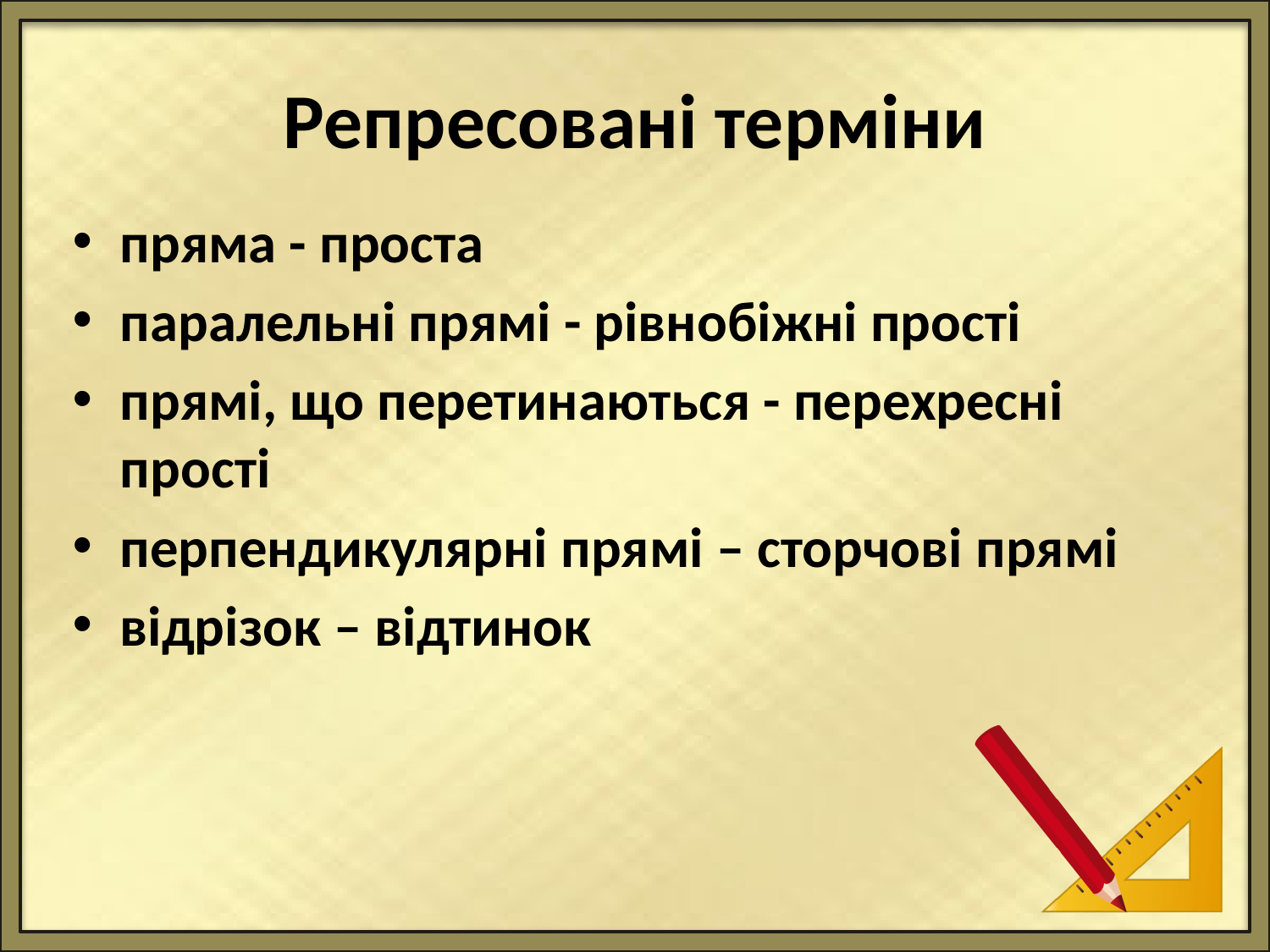

# Репресовані терміни
пряма - проста
паралельні прямі - рівнобіжні прості
прямі, що перетинаються - перехресні прості
перпендикулярні прямі – сторчові прямі
відрізок – відтинок